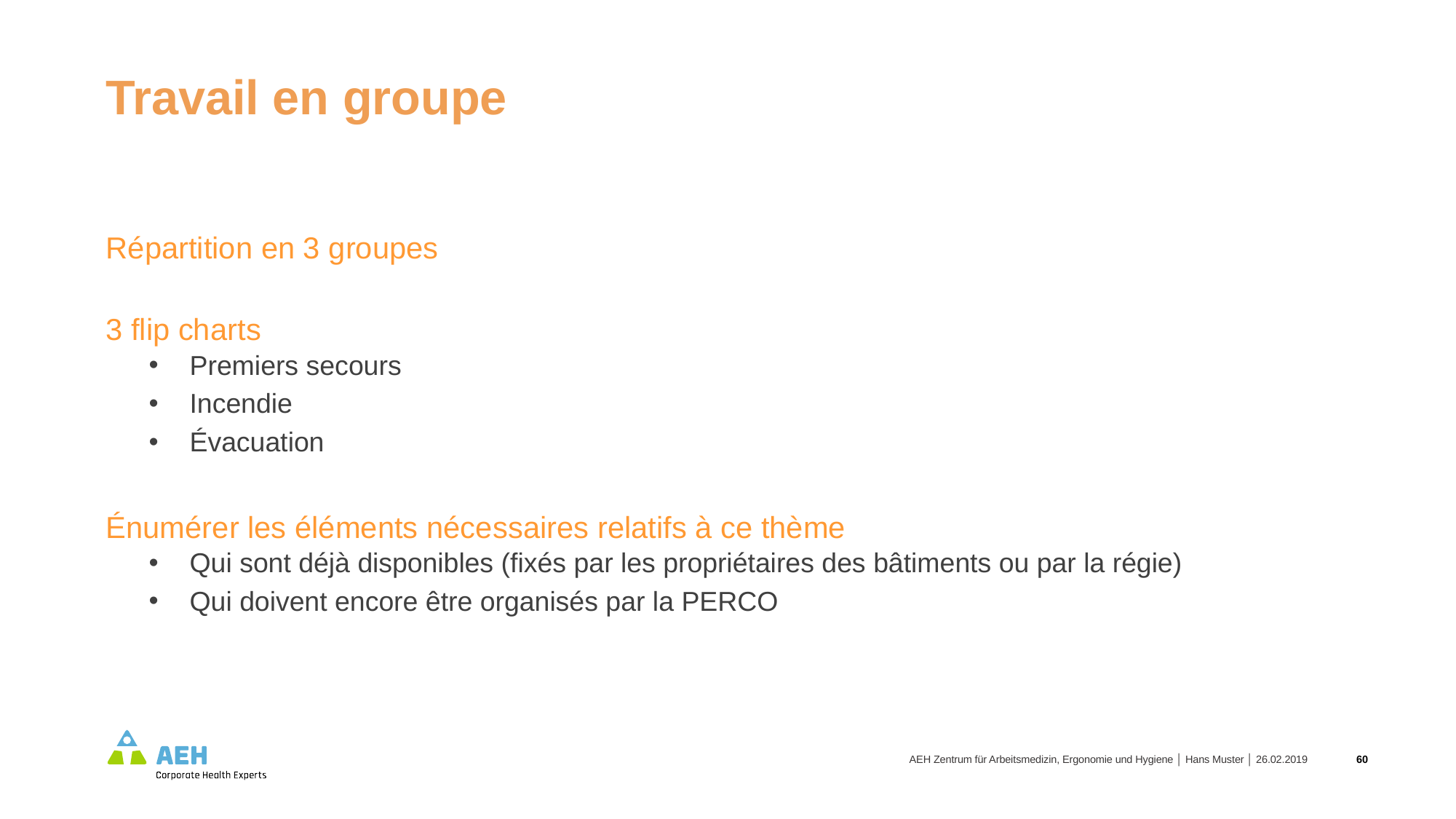

Travail en groupe
Répartition en 3 groupes

3 flip charts
Premiers secours
Incendie
Évacuation

Énumérer les éléments nécessaires relatifs à ce thème
Qui sont déjà disponibles (fixés par les propriétaires des bâtiments ou par la régie)
Qui doivent encore être organisés par la PERCO

AEH Zentrum für Arbeitsmedizin, Ergonomie und Hygiene │ Hans Muster │ 26.02.2019